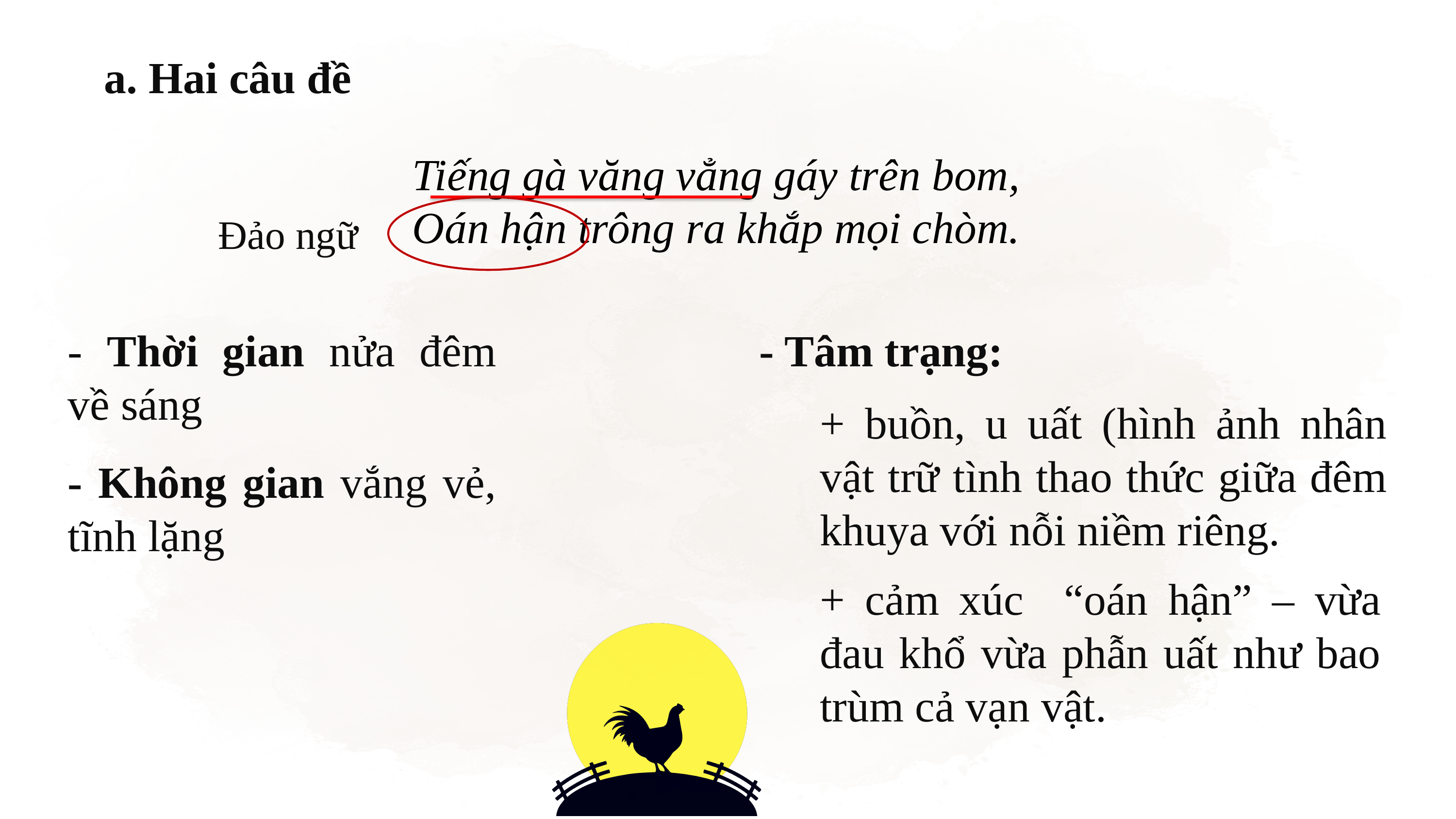

a. Hai câu đề
Tiếng gà văng vẳng gáy trên bom,
Oán hận trông ra khắp mọi chòm.

Đảo ngữ
- Tâm trạng:
- Thời gian nửa đêm về sáng
+ buồn, u uất (hình ảnh nhân vật trữ tình thao thức giữa đêm khuya với nỗi niềm riêng.
- Không gian vắng vẻ, tĩnh lặng
+ cảm xúc  “oán hận” – vừa đau khổ vừa phẫn uất như bao trùm cả vạn vật.